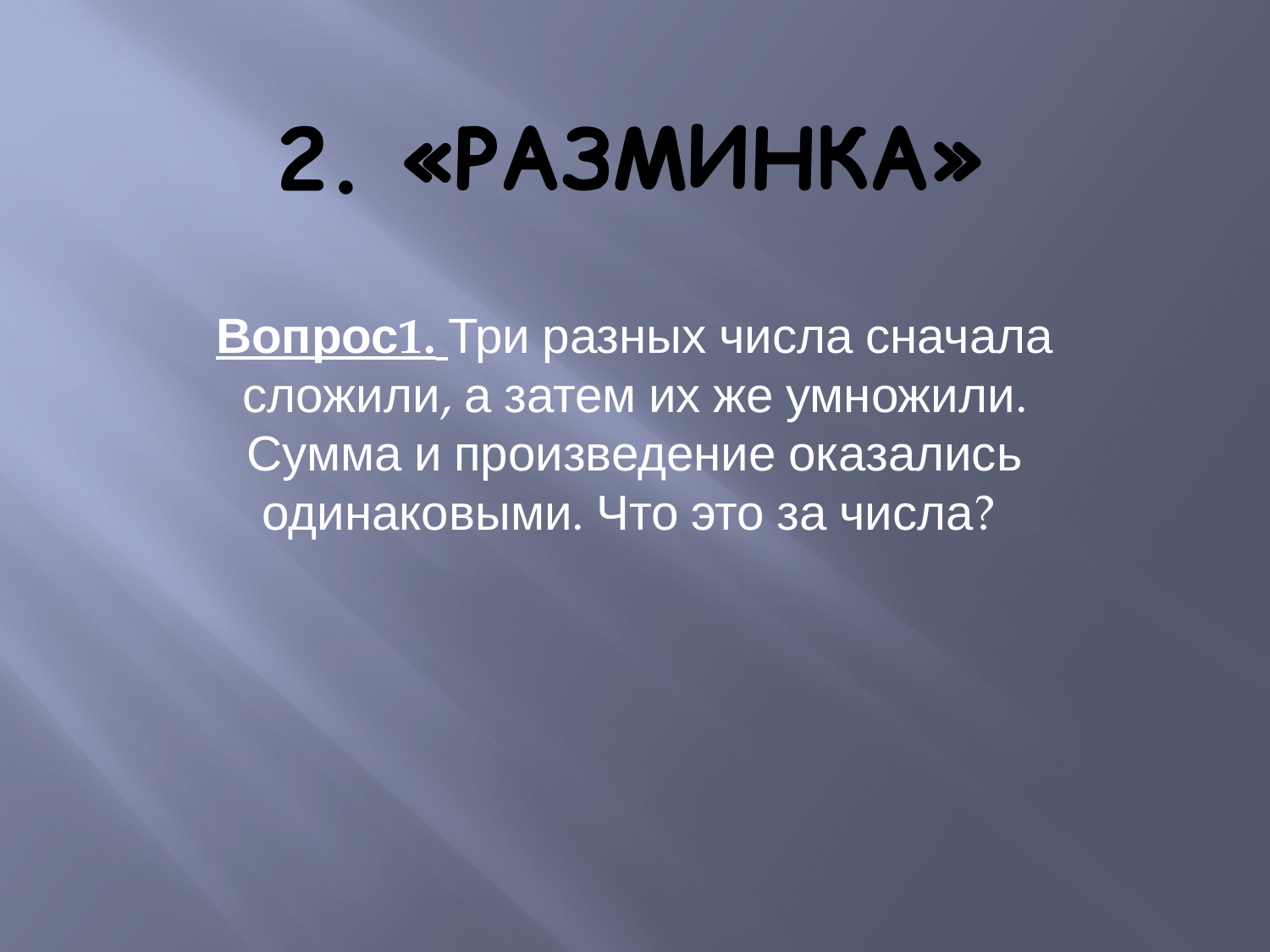

# 2. «Разминка»
Вопрос1. Три разных числа сначала сложили, а затем их же умножили. Сумма и произведение оказались одинаковыми. Что это за числа?